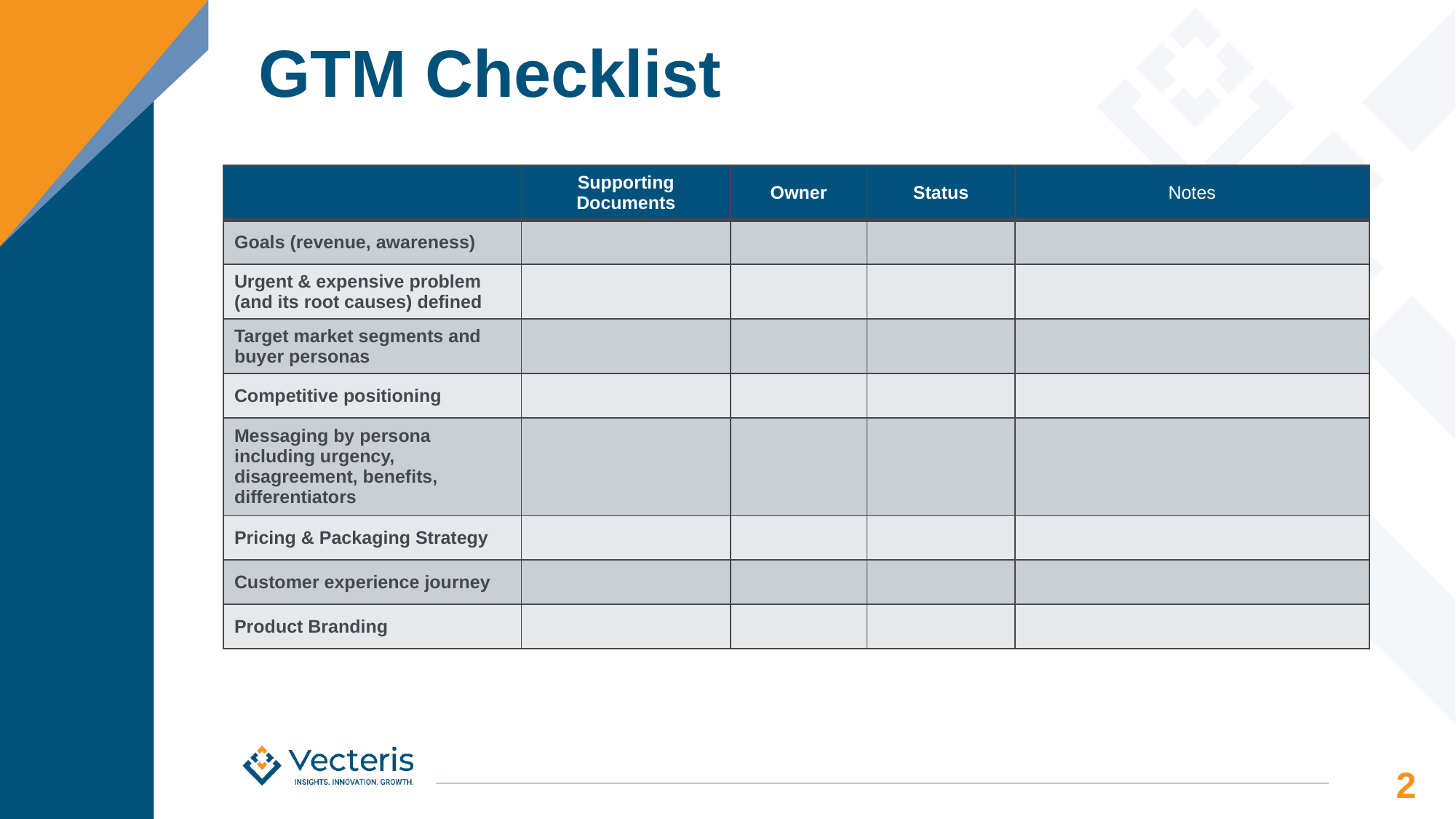

GTM Checklist
|  | Supporting Documents | Owner | Status | Notes |
| --- | --- | --- | --- | --- |
| Goals (revenue, awareness) |  |  |  |  |
| Urgent & expensive problem (and its root causes) defined |  |  |  |  |
| Target market segments and buyer personas |  |  |  |  |
| Competitive positioning |  |  |  |  |
| Messaging by persona including urgency, disagreement, benefits, differentiators |  |  |  |  |
| Pricing & Packaging Strategy |  |  |  |  |
| Customer experience journey |  |  |  |  |
| Product Branding |  |  |  |  |
2